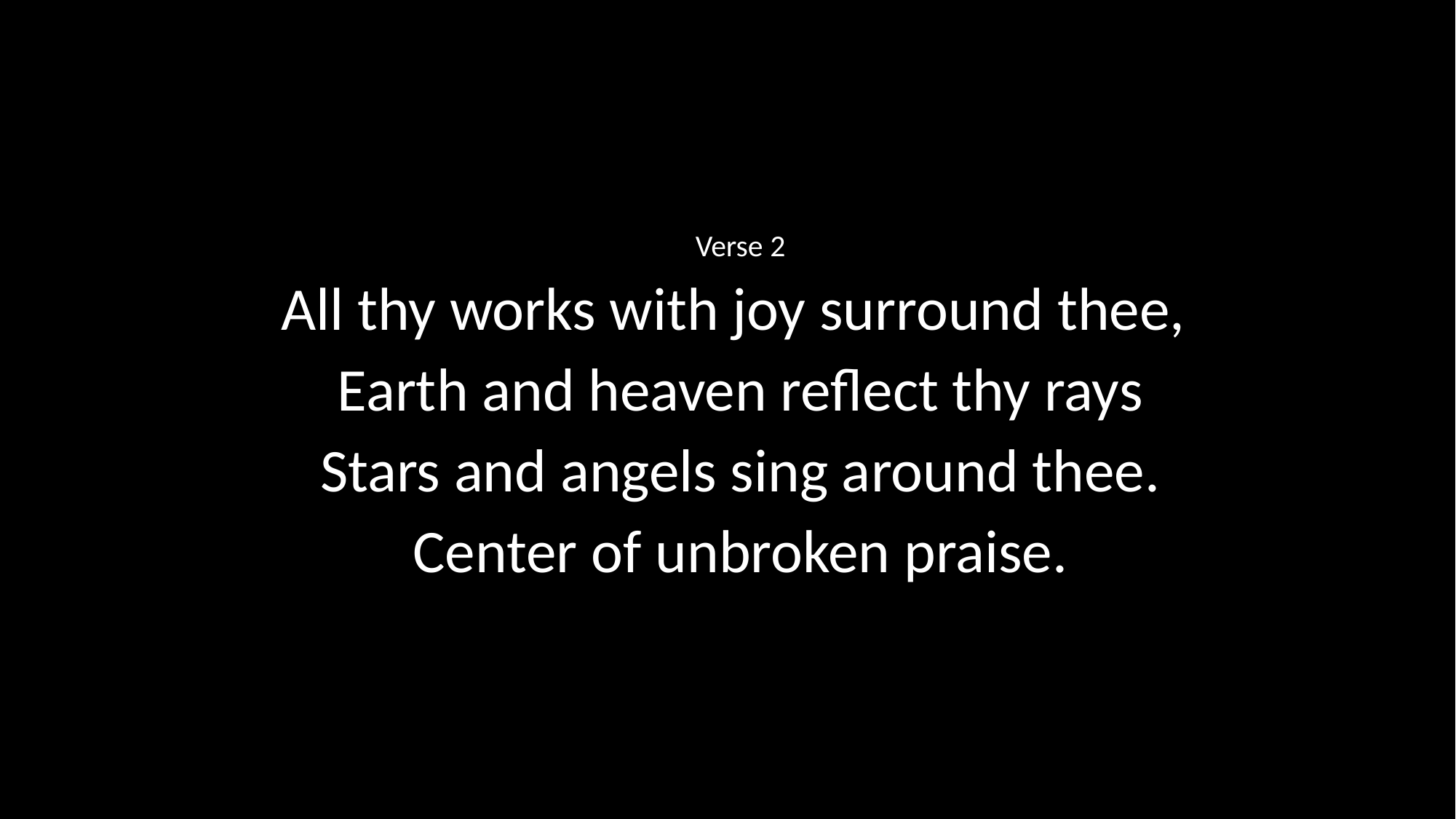

Verse 2
All thy works with joy surround thee,
Earth and heaven reflect thy rays
Stars and angels sing around thee.
Center of unbroken praise.